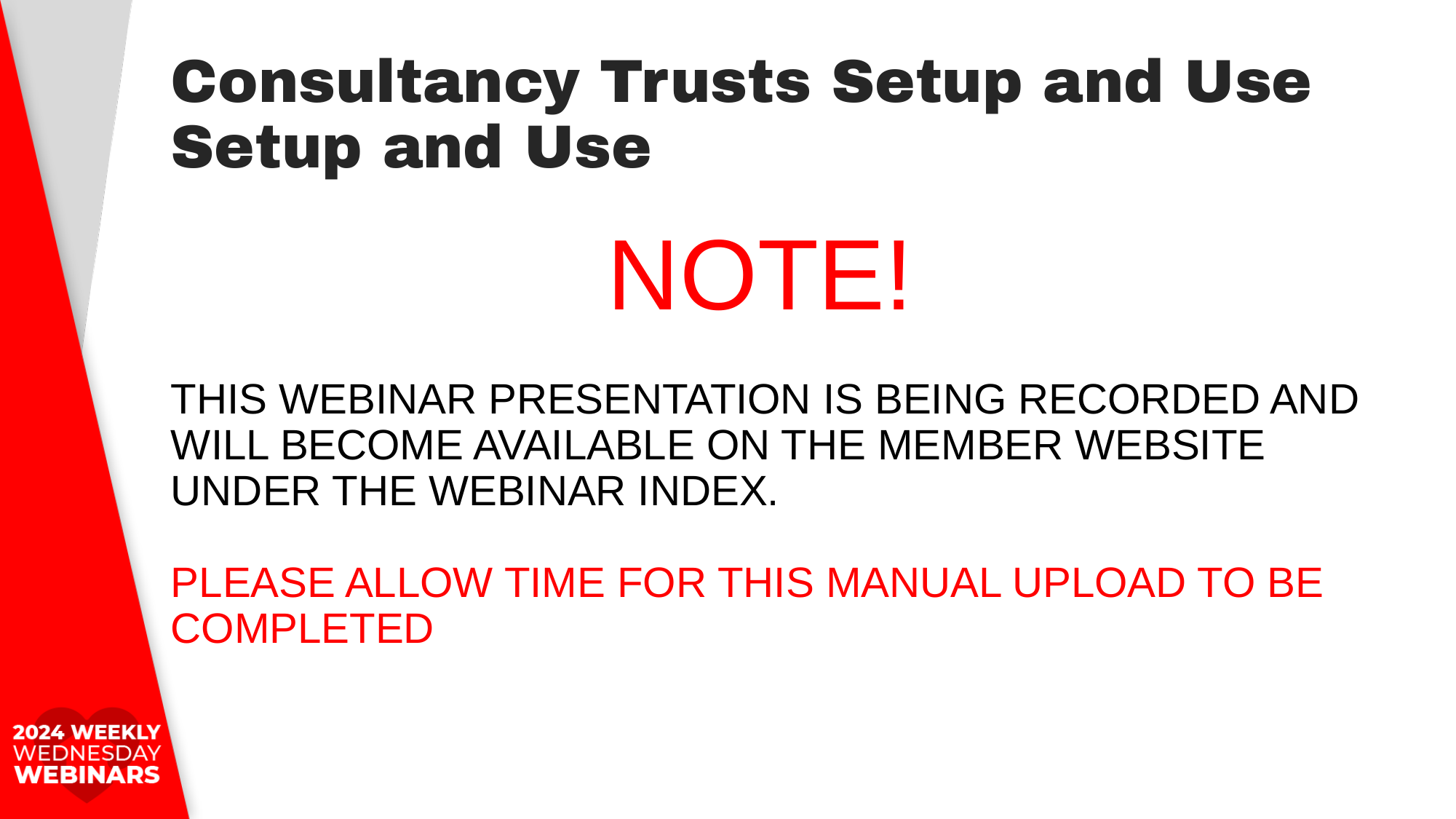

# Consultancy Trusts Setup and Use Setup and Use
				NOTE!
THIS WEBINAR PRESENTATION IS BEING RECORDED AND WILL BECOME AVAILABLE ON THE MEMBER WEBSITE UNDER THE WEBINAR INDEX.
PLEASE ALLOW TIME FOR THIS MANUAL UPLOAD TO BE COMPLETED